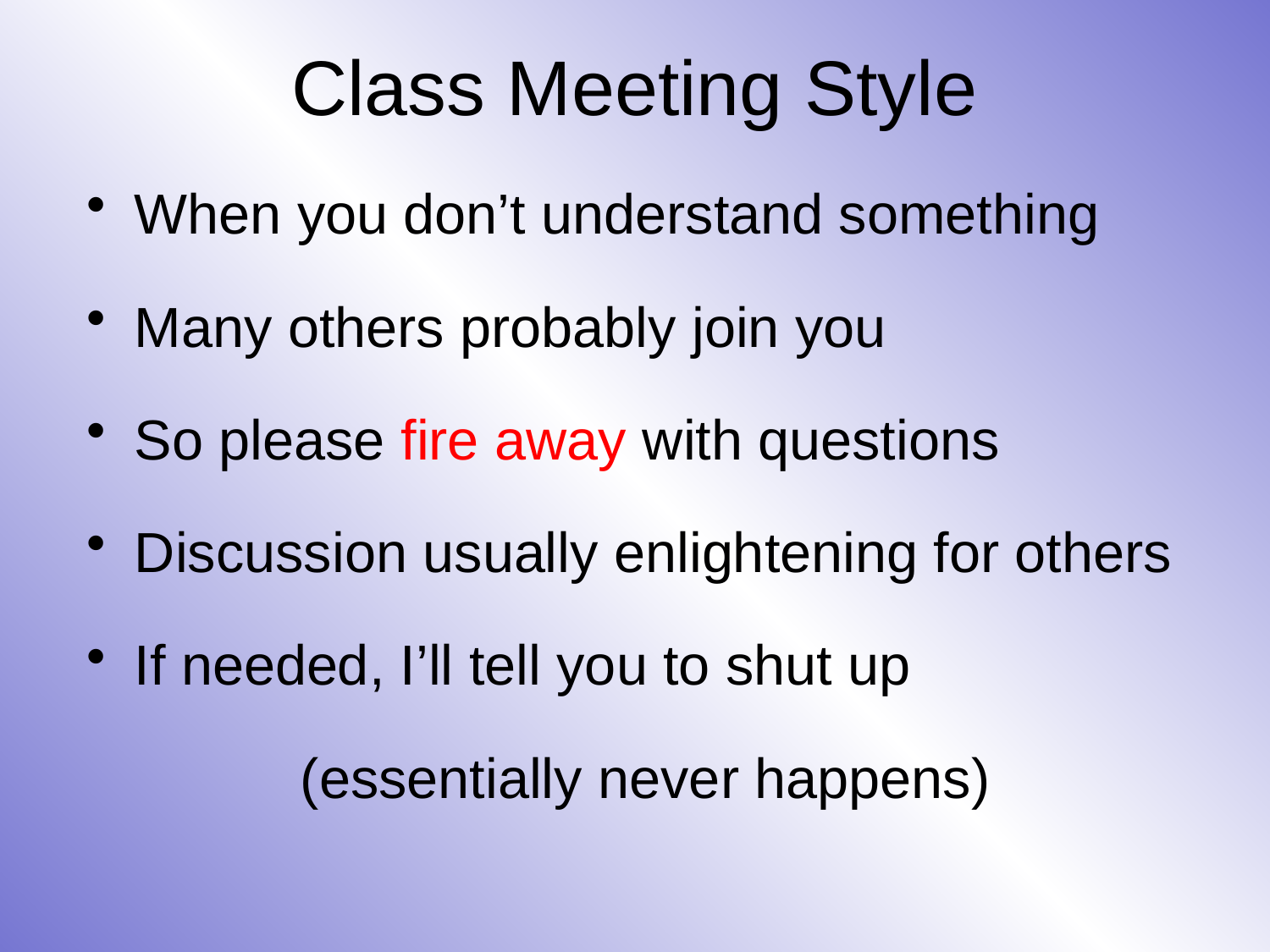

# Class Meeting Style
When you don’t understand something
Many others probably join you
So please fire away with questions
Discussion usually enlightening for others
If needed, I’ll tell you to shut up
(essentially never happens)